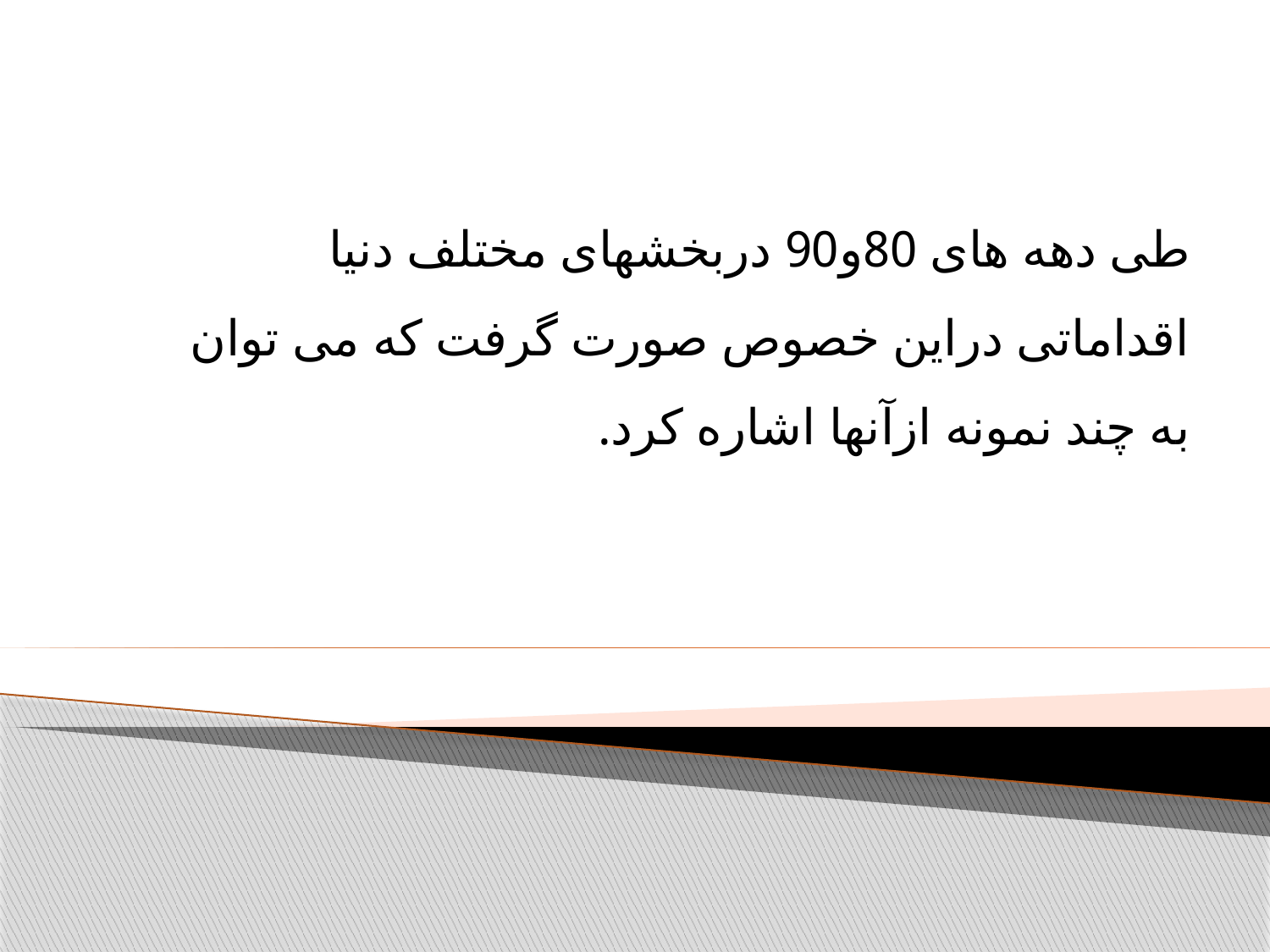

طی دهه های 80و90 دربخشهای مختلف دنیا اقداماتی دراین خصوص صورت گرفت که می توان به چند نمونه ازآنها اشاره کرد.